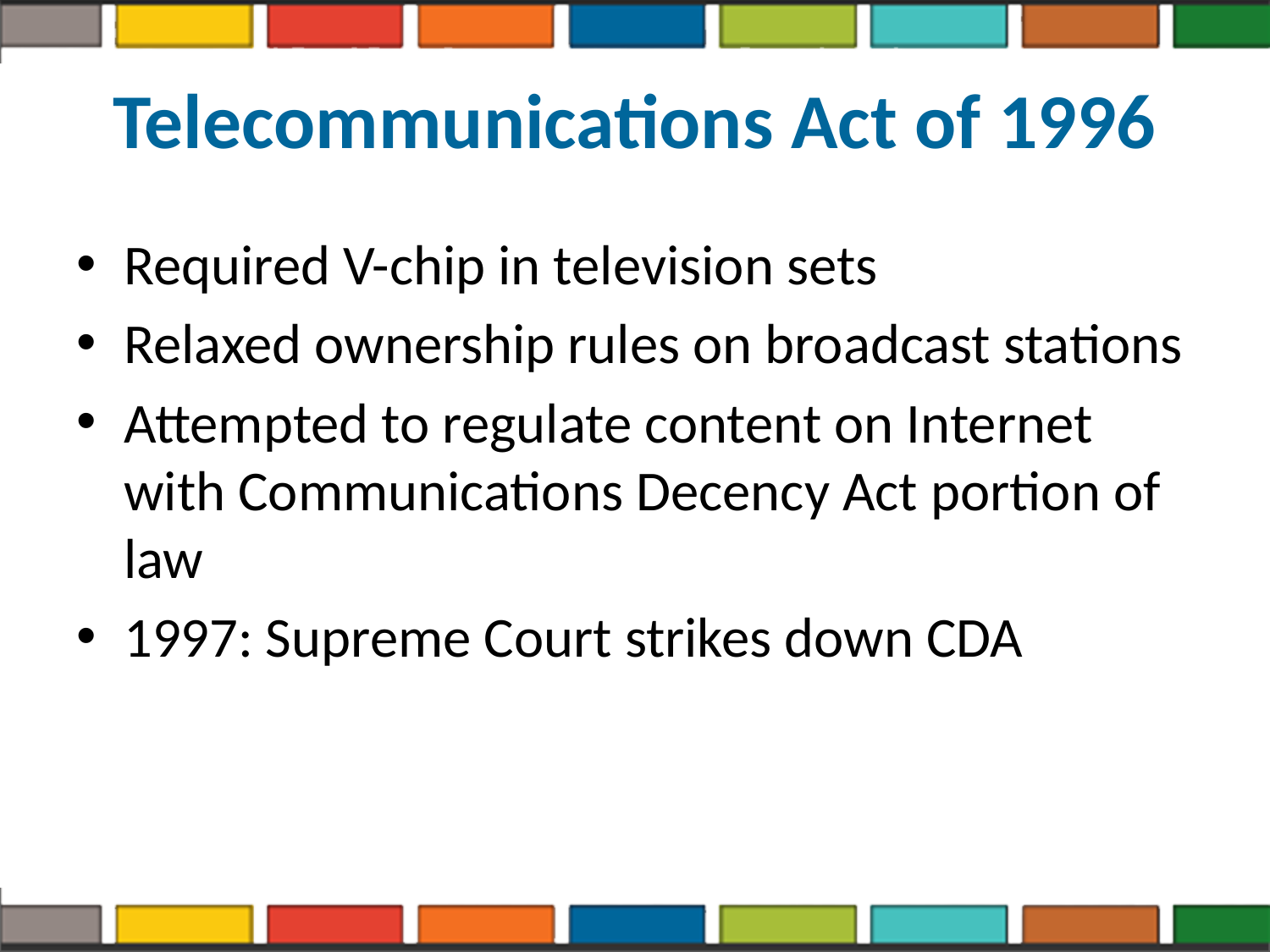

# Telecommunications Act of 1996
Required V-chip in television sets
Relaxed ownership rules on broadcast stations
Attempted to regulate content on Internet with Communications Decency Act portion of law
1997: Supreme Court strikes down CDA